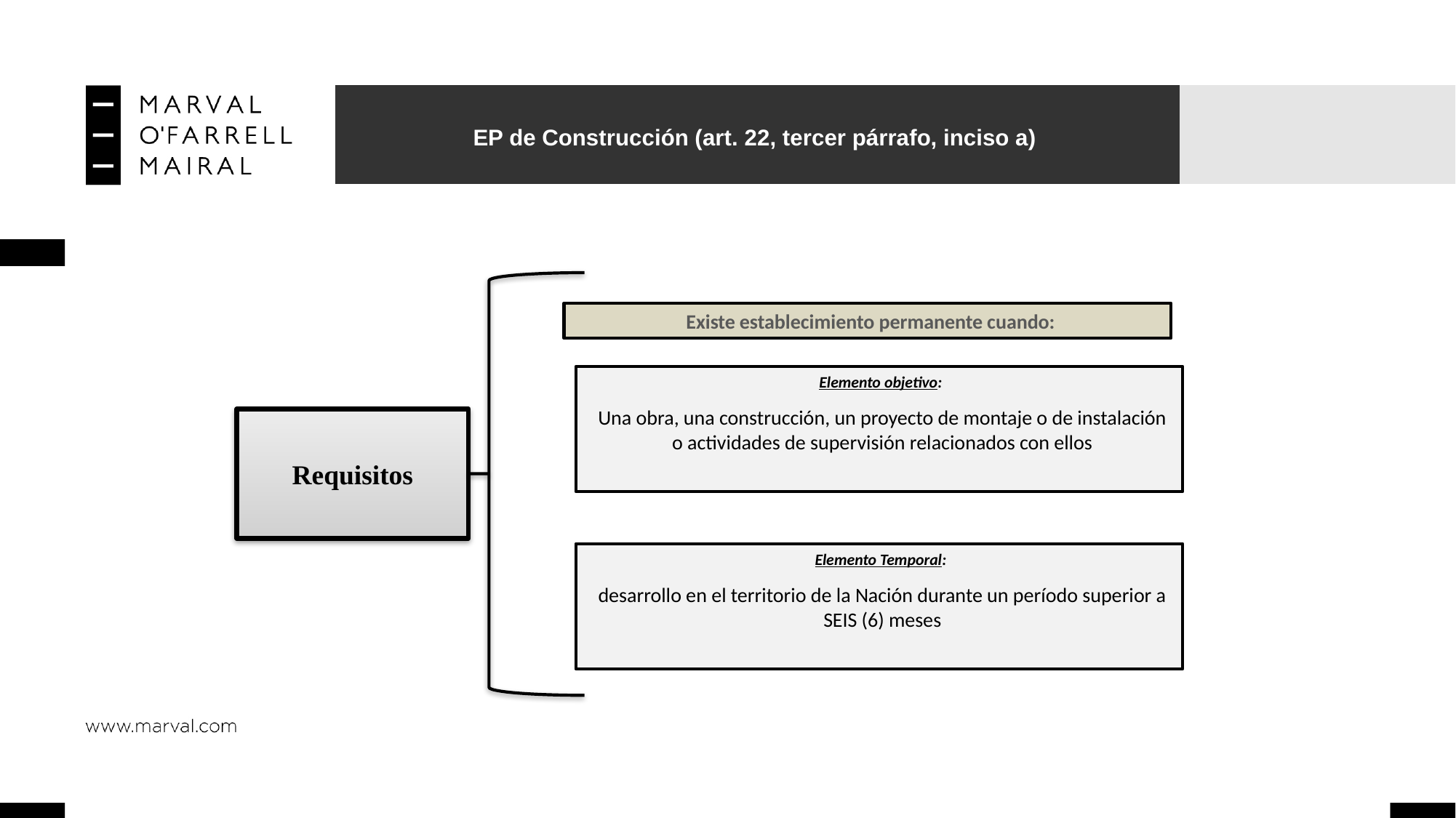

# EP de Construcción (art. 22, tercer párrafo, inciso a)

Existe establecimiento permanente cuando:
Elemento objetivo:
Una obra, una construcción, un proyecto de montaje o de instalación o actividades de supervisión relacionados con ellos

Elemento Temporal:
desarrollo en el territorio de la Nación durante un período superior a SEIS (6) meses

Requisitos